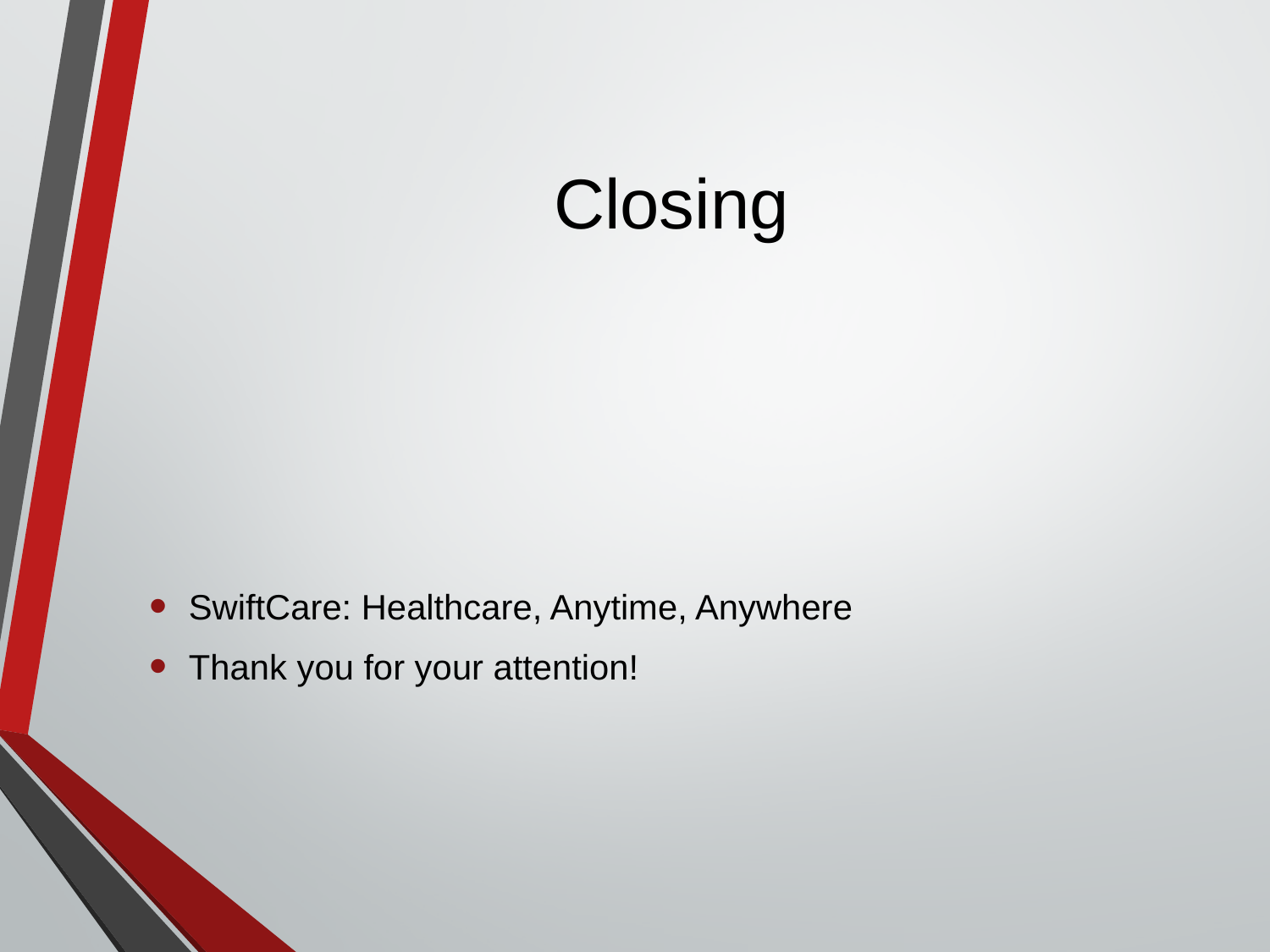

# Closing

SwiftCare: Healthcare, Anytime, Anywhere
Thank you for your attention!